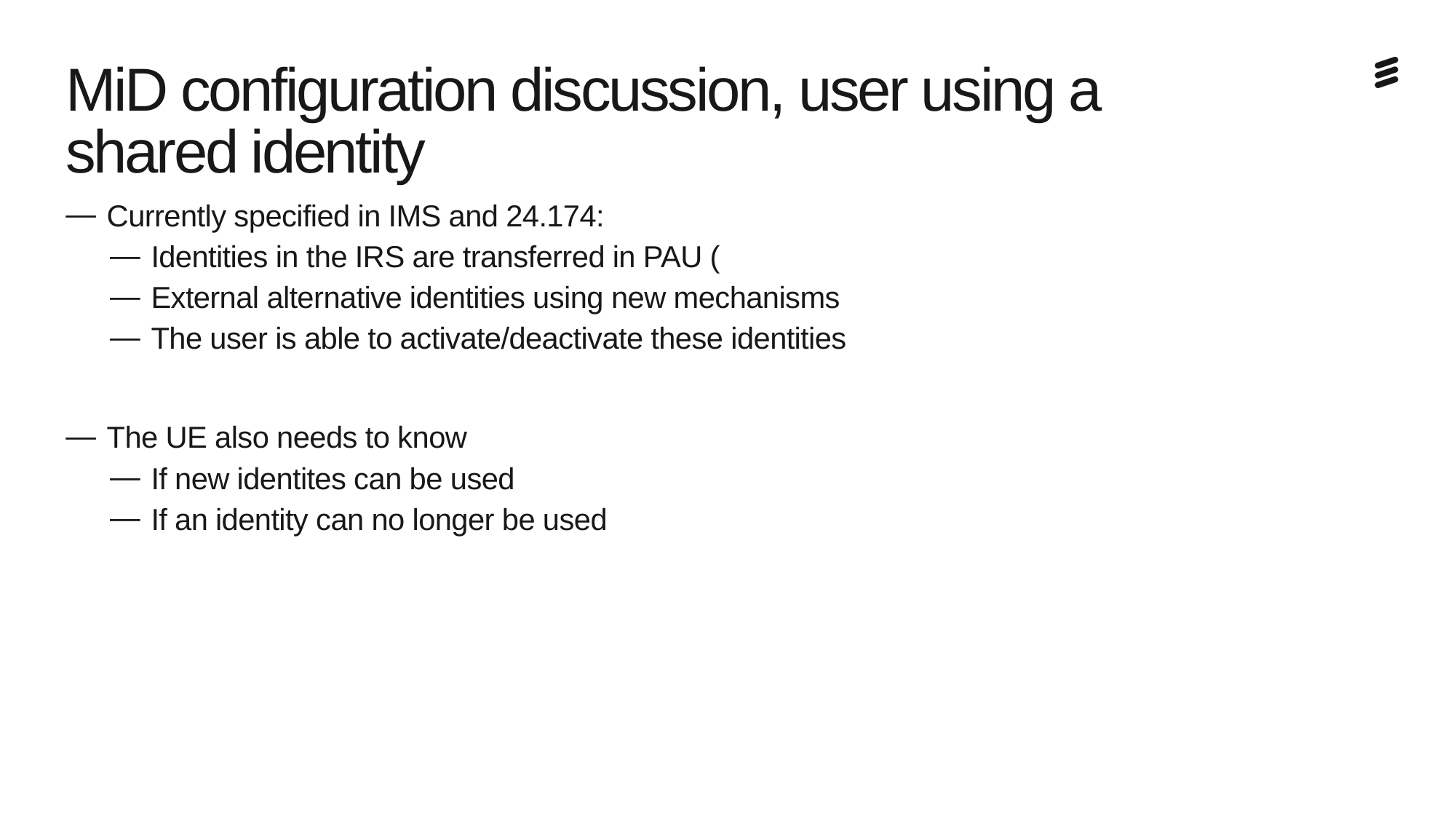

# MiD configuration discussion, user using a shared identity
Currently specified in IMS and 24.174:
Identities in the IRS are transferred in PAU (
External alternative identities using new mechanisms
The user is able to activate/deactivate these identities

The UE also needs to know
If new identites can be used
If an identity can no longer be used